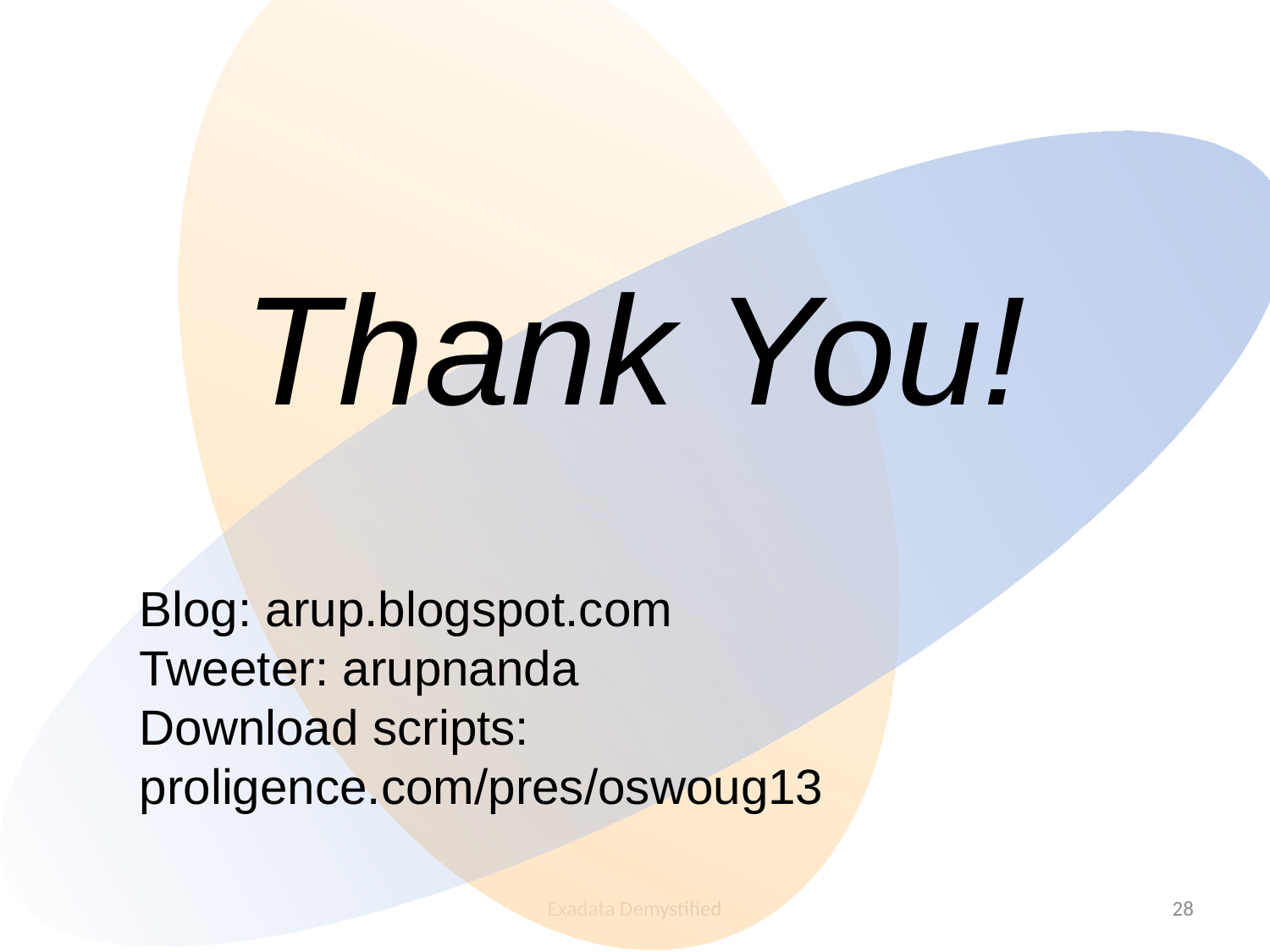

#

Thank You!

Blog: arup.blogspot.com
Tweeter: arupnanda
Download scripts: proligence.com/pres/oswoug13
Exadata Demystified
28